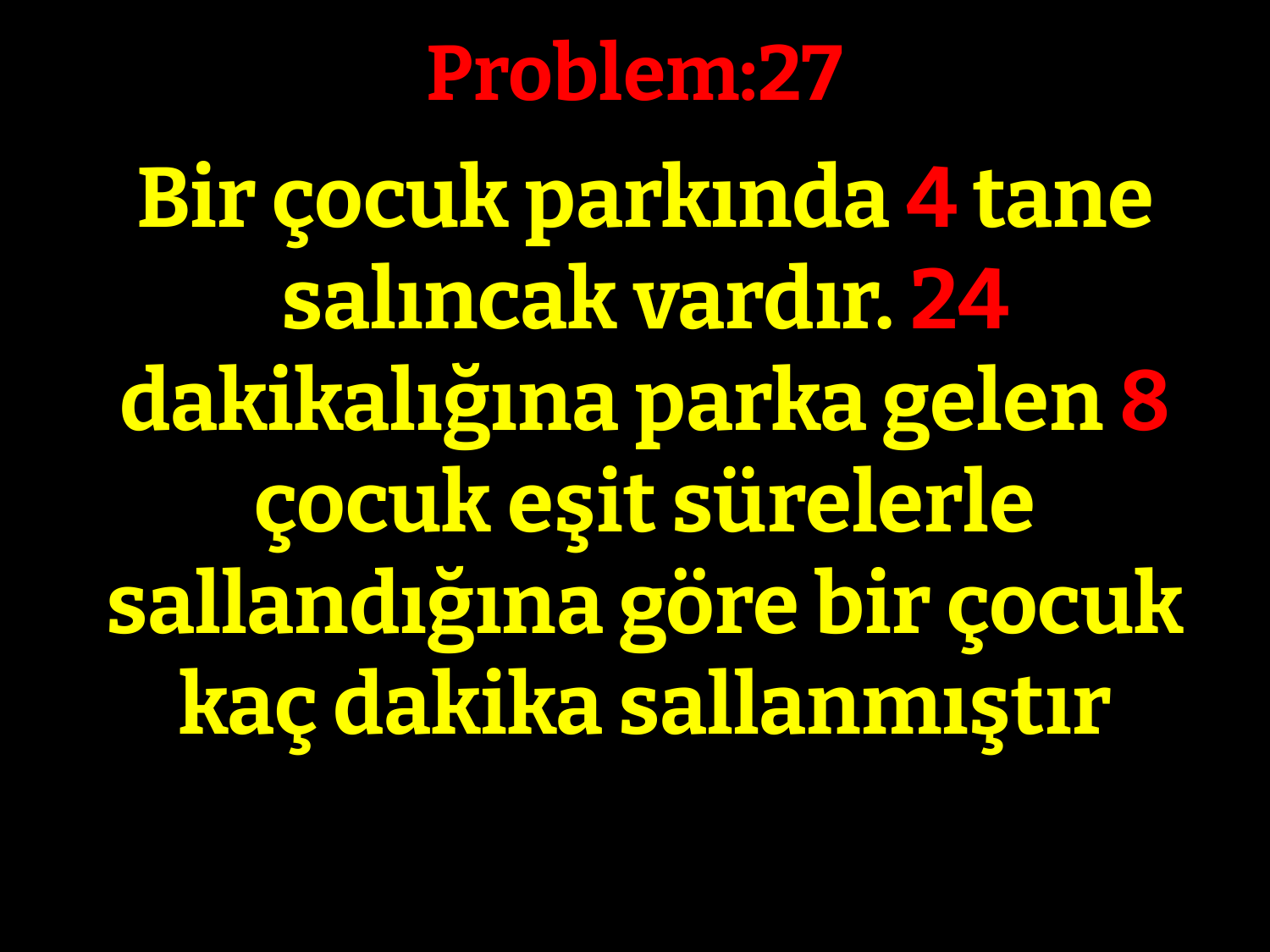

Problem:27
Bir çocuk parkında 4 tane salıncak vardır. 24 dakikalığına parka gelen 8 çocuk eşit sürelerle sallandığına göre bir çocuk kaç dakika sallanmıştır
#